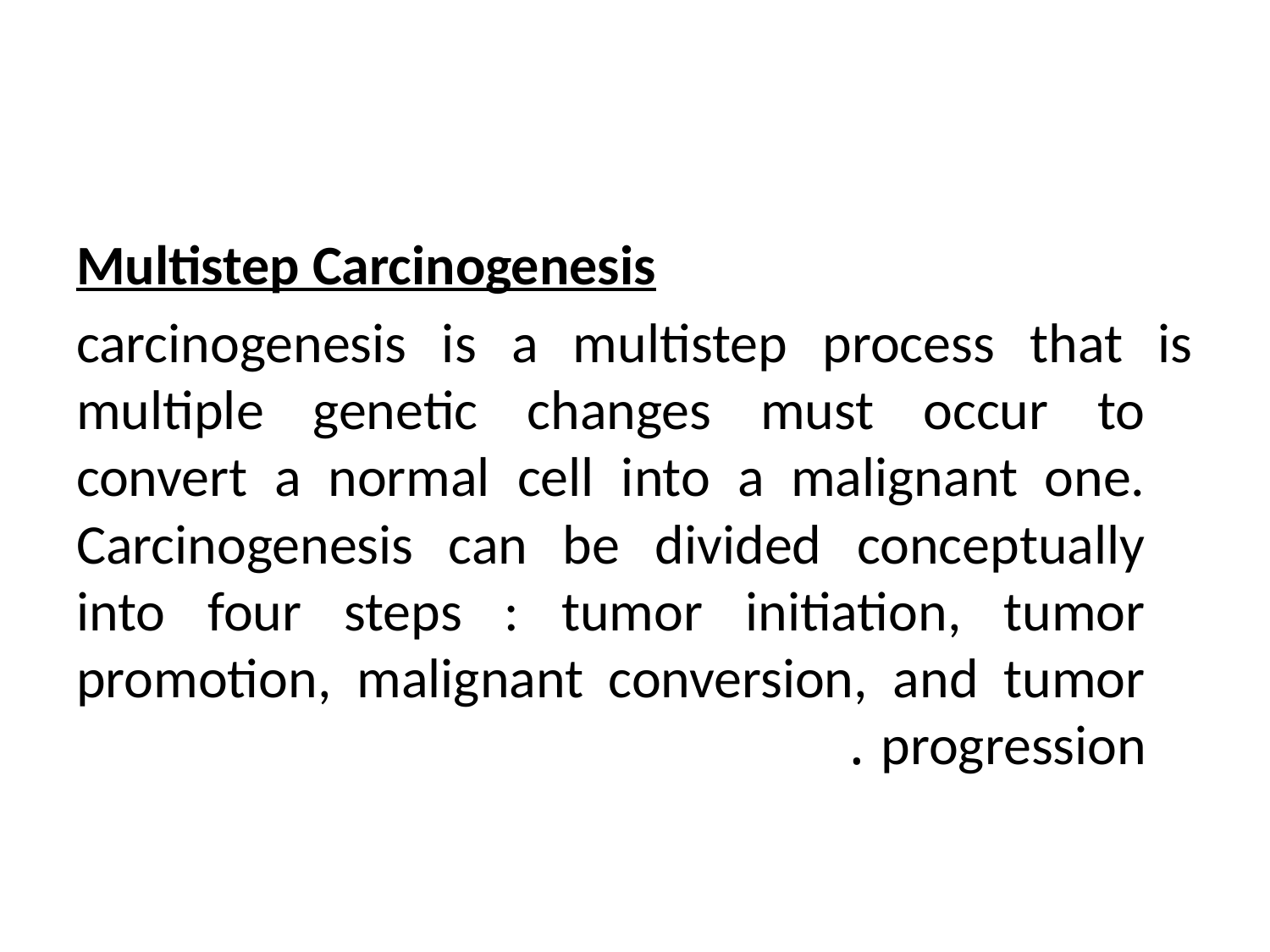

Multistep Carcinogenesis
carcinogenesis is a multistep process that is multiple genetic changes must occur to convert a normal cell into a malignant one. Carcinogenesis can be divided conceptually into four steps : tumor initiation, tumor promotion, malignant conversion, and tumor progression .